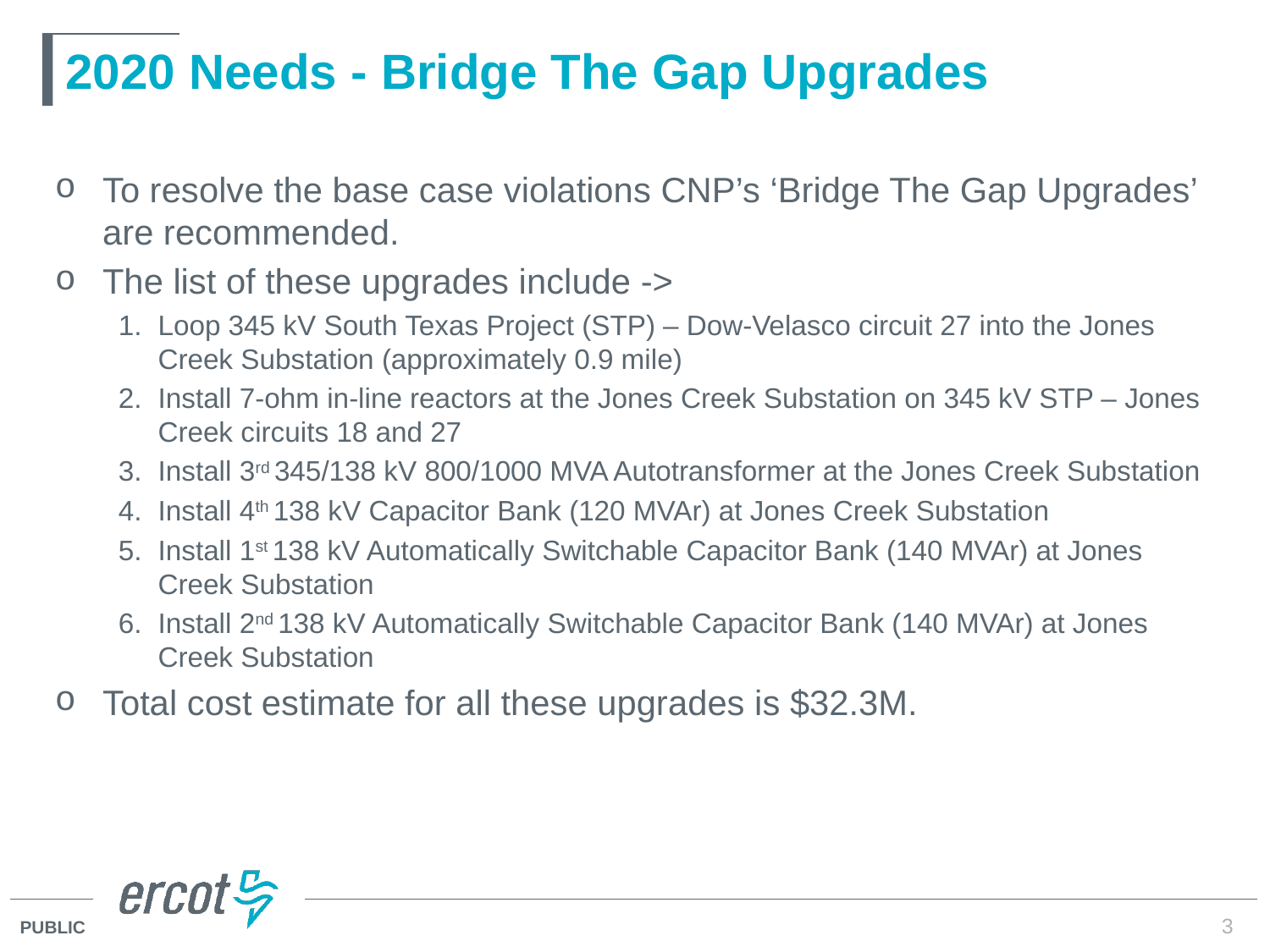

# 2020 Needs - Bridge The Gap Upgrades

To resolve the base case violations CNP’s ‘Bridge The Gap Upgrades’ are recommended.
The list of these upgrades include ->
Loop 345 kV South Texas Project (STP) – Dow-Velasco circuit 27 into the Jones Creek Substation (approximately 0.9 mile)
Install 7-ohm in-line reactors at the Jones Creek Substation on 345 kV STP – Jones Creek circuits 18 and 27
Install 3rd 345/138 kV 800/1000 MVA Autotransformer at the Jones Creek Substation
Install 4th 138 kV Capacitor Bank (120 MVAr) at Jones Creek Substation
Install 1st 138 kV Automatically Switchable Capacitor Bank (140 MVAr) at Jones Creek Substation
Install 2nd 138 kV Automatically Switchable Capacitor Bank (140 MVAr) at Jones Creek Substation
Total cost estimate for all these upgrades is $32.3M.

3